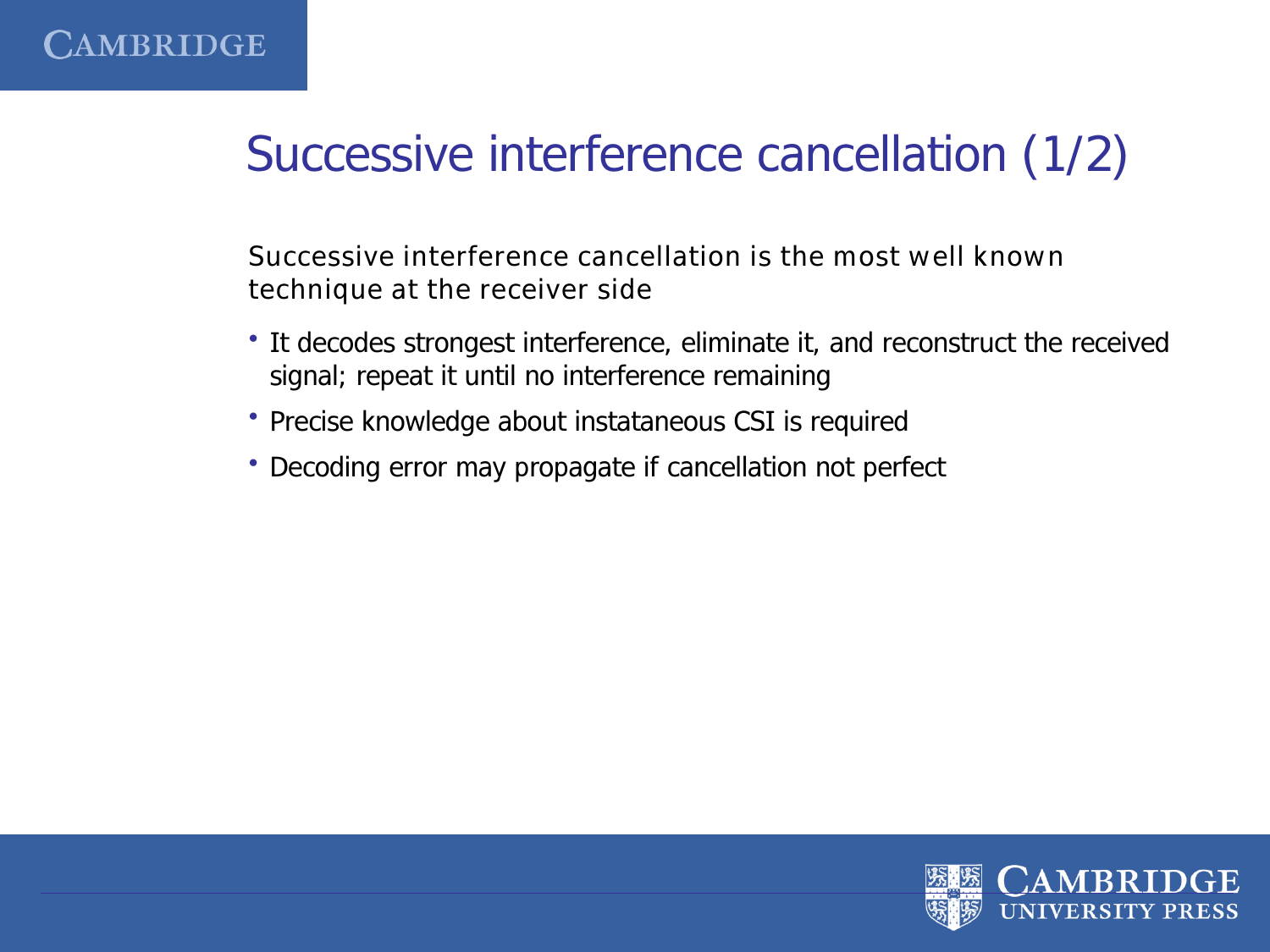

Successive interference cancellation (1/2)
Successive interference cancellation is the most well known technique at the receiver side
It decodes strongest interference, eliminate it, and reconstruct the received signal; repeat it until no interference remaining
Precise knowledge about instataneous CSI is required
Decoding error may propagate if cancellation not perfect